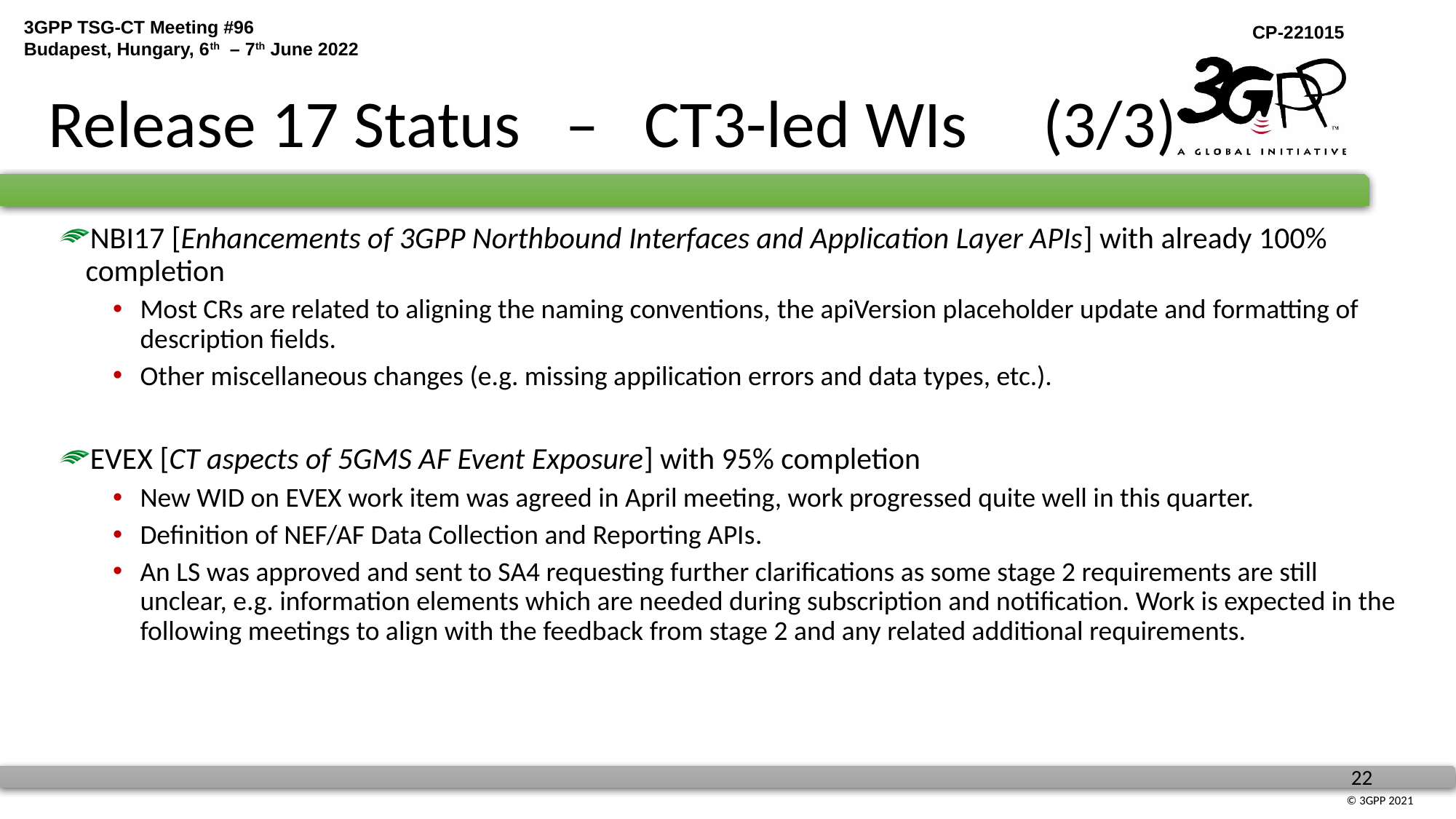

# Release 17 Status   –   CT3-led WIs     (3/3)
NBI17 [Enhancements of 3GPP Northbound Interfaces and Application Layer APIs] with already 100% completion
Most CRs are related to aligning the naming conventions, the apiVersion placeholder update and formatting of description fields.
Other miscellaneous changes (e.g. missing appilication errors and data types, etc.).

EVEX [CT aspects of 5GMS AF Event Exposure] with 95% completion
New WID on EVEX work item was agreed in April meeting, work progressed quite well in this quarter.
Definition of NEF/AF Data Collection and Reporting APIs.
An LS was approved and sent to SA4 requesting further clarifications as some stage 2 requirements are still unclear, e.g. information elements which are needed during subscription and notification. Work is expected in the following meetings to align with the feedback from stage 2 and any related additional requirements.